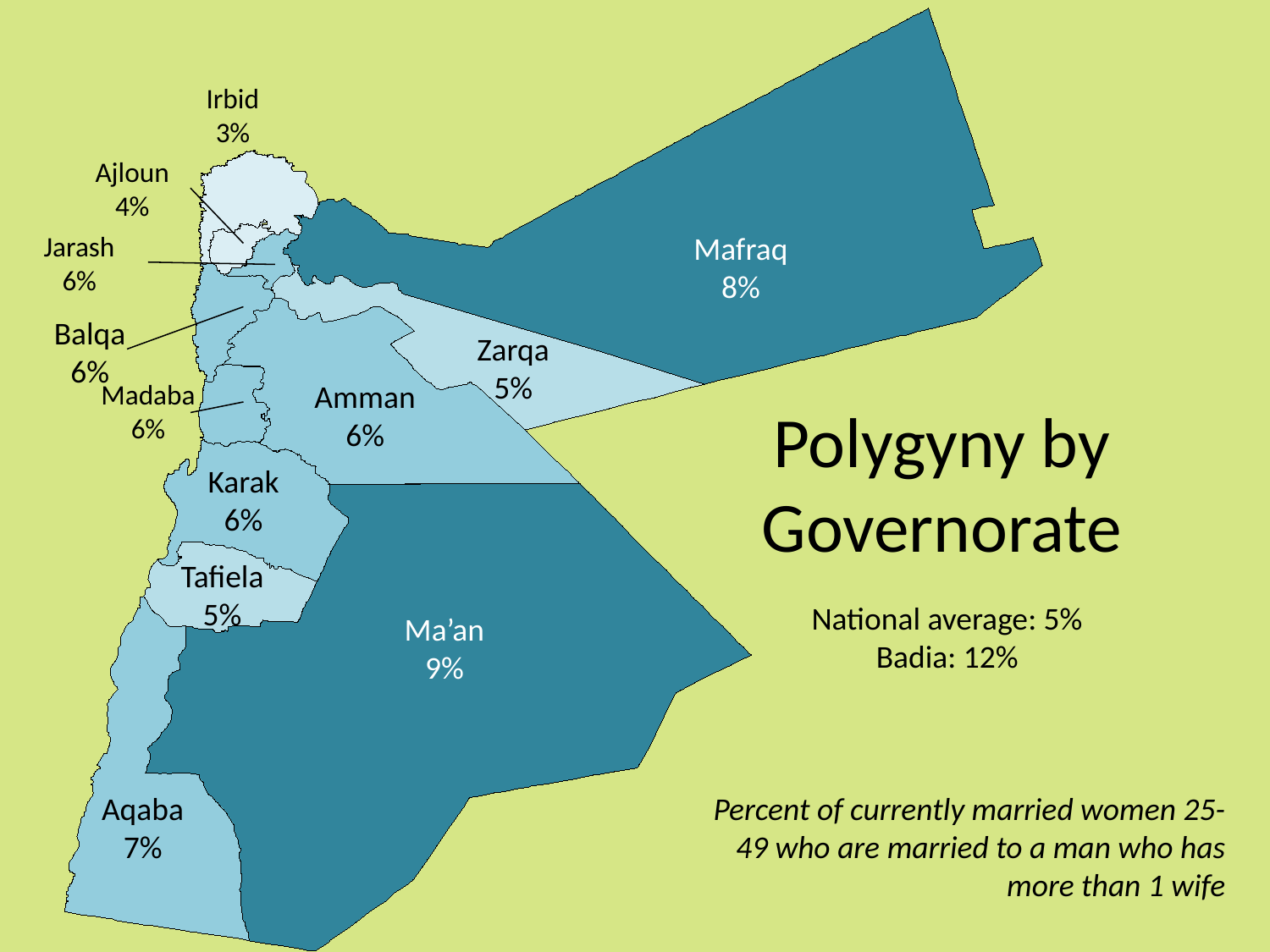

Irbid
3%

Ajloun
4%
Jarash
6%
Mafraq
8%
Balqa
6%
Zarqa
5%
Madaba
6%
Amman
6%
# Polygyny by Governorate
Karak
6%
Tafiela
5%
National average: 5%
Badia: 12%
Ma’an
9%
Aqaba
7%
Percent of currently married women 25-49 who are married to a man who has more than 1 wife